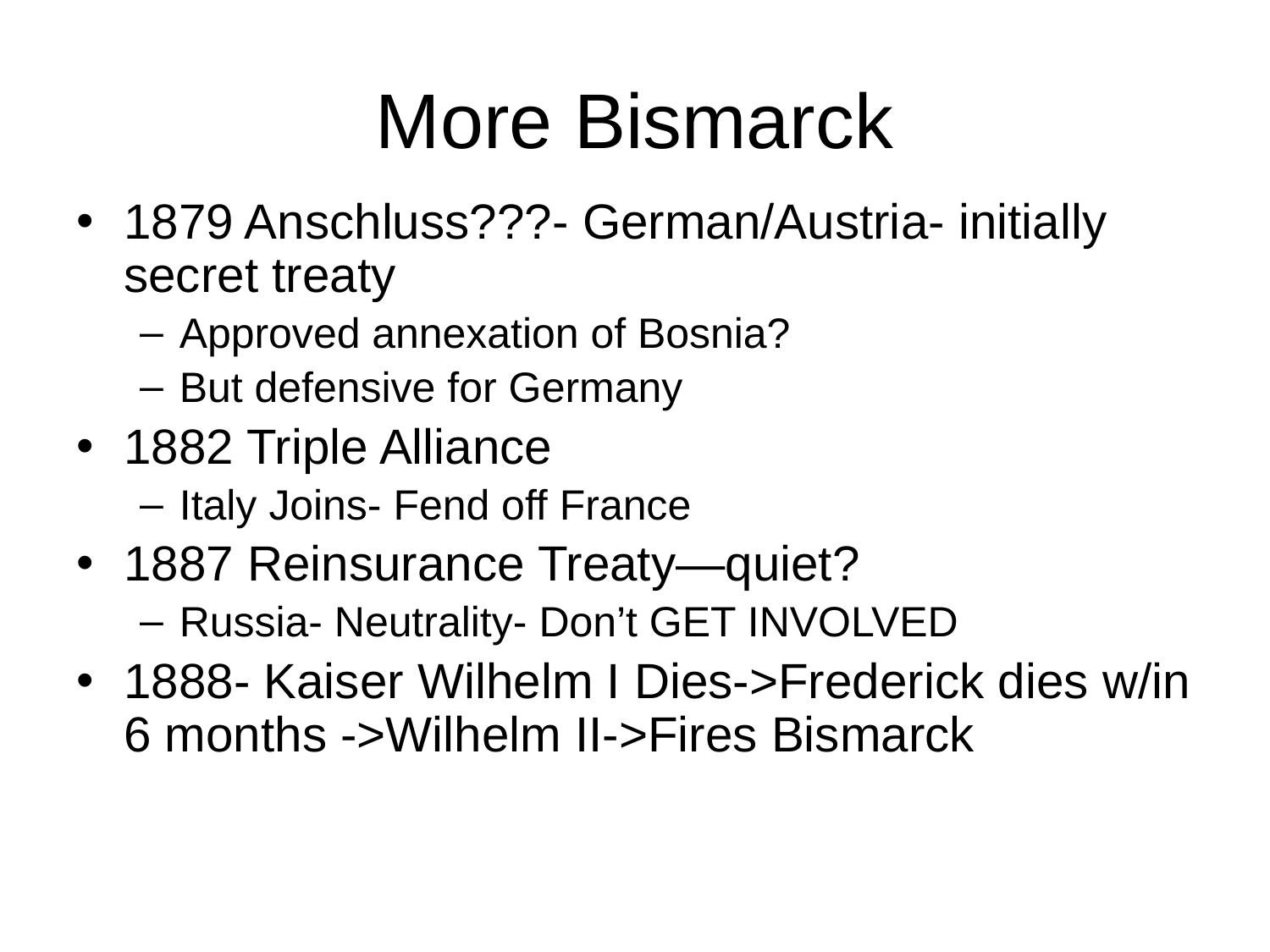

# More Bismarck
1879 Anschluss???- German/Austria- initially secret treaty
Approved annexation of Bosnia?
But defensive for Germany
1882 Triple Alliance
Italy Joins- Fend off France
1887 Reinsurance Treaty—quiet?
Russia- Neutrality- Don’t GET INVOLVED
1888- Kaiser Wilhelm I Dies->Frederick dies w/in 6 months ->Wilhelm II->Fires Bismarck